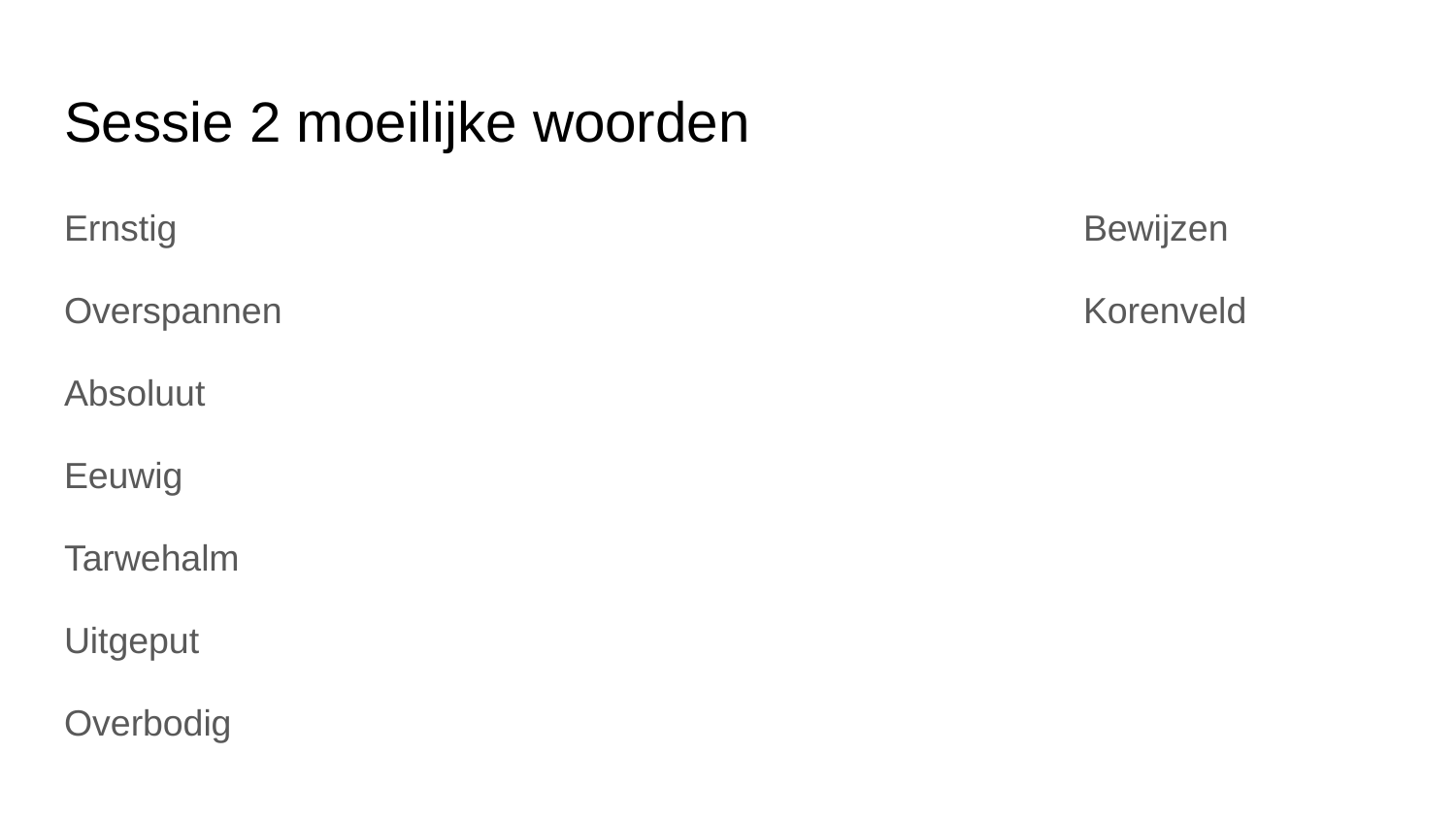

# Sessie 2 moeilijke woorden
Ernstig							Bewijzen
Overspannen						Korenveld
Absoluut
Eeuwig
Tarwehalm
Uitgeput
Overbodig